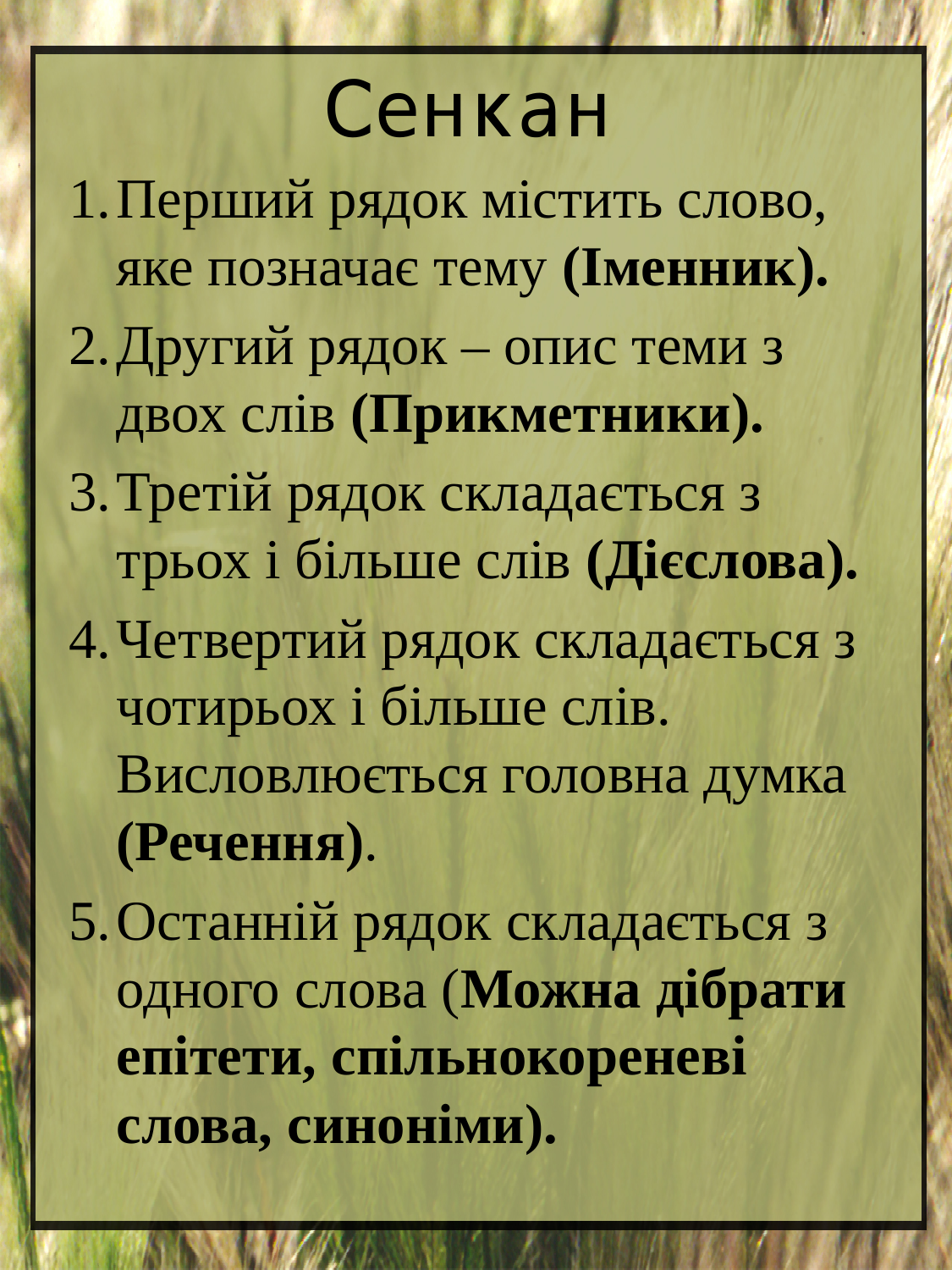

# Сенкан
Перший рядок містить слово, яке позначає тему (Іменник).
Другий рядок – опис теми з двох слів (Прикметники).
Третій рядок складається з трьох і більше слів (Дієслова).
Четвертий рядок складається з чотирьох і більше слів. Висловлюється головна думка (Речення).
Останній рядок складається з  одного слова (Можна дібрати епітети, спільнокореневі слова, синоніми).